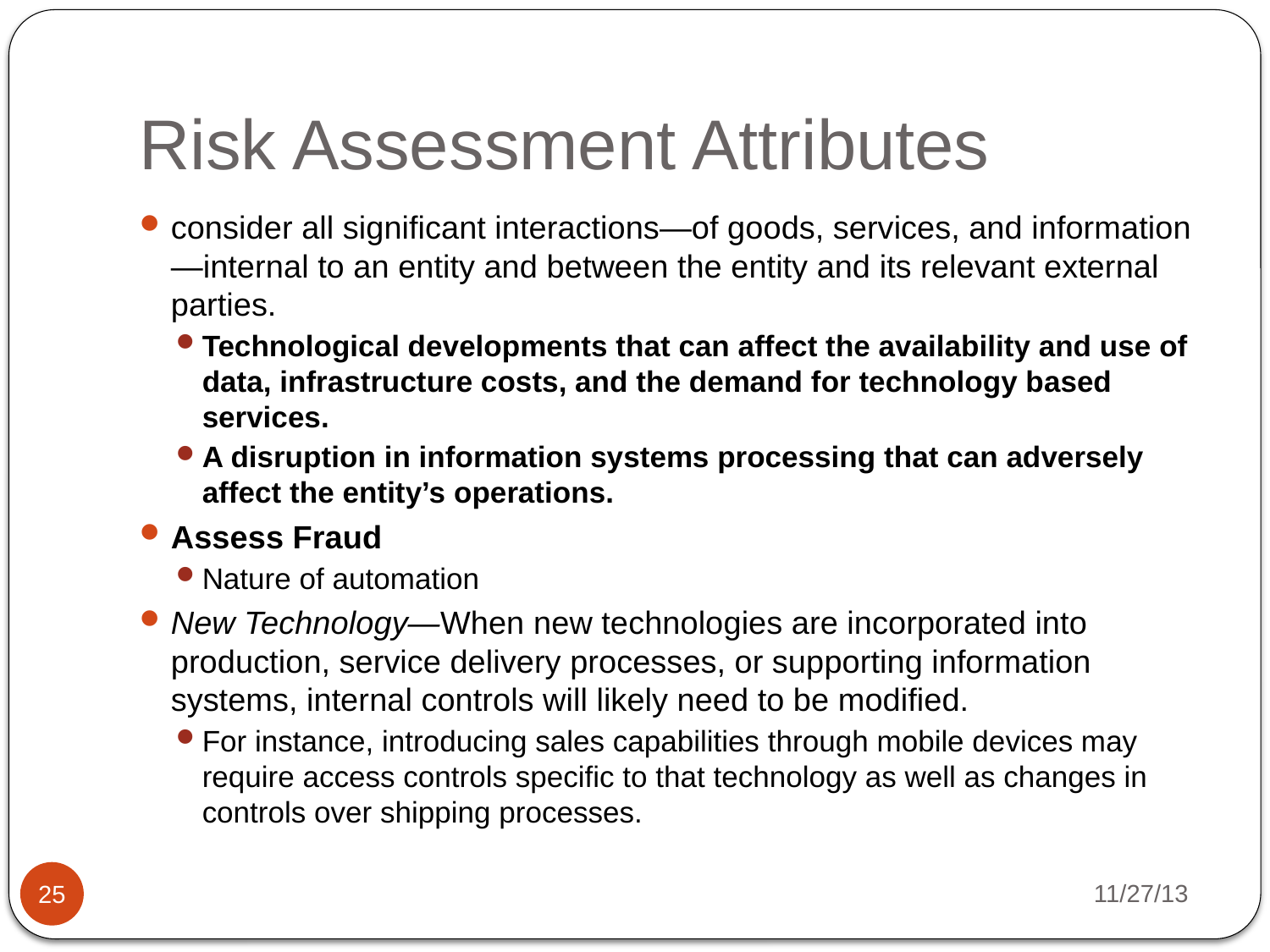

# Risk Assessment Attributes
consider all significant interactions—of goods, services, and information—internal to an entity and between the entity and its relevant external parties.
Technological developments that can affect the availability and use of data, infrastructure costs, and the demand for technology based services.
A disruption in information systems processing that can adversely affect the entity’s operations.
Assess Fraud
Nature of automation
New Technology—When new technologies are incorporated into production, service delivery processes, or supporting information systems, internal controls will likely need to be modified.
For instance, introducing sales capabilities through mobile devices may require access controls specific to that technology as well as changes in controls over shipping processes.

11/27/13
25